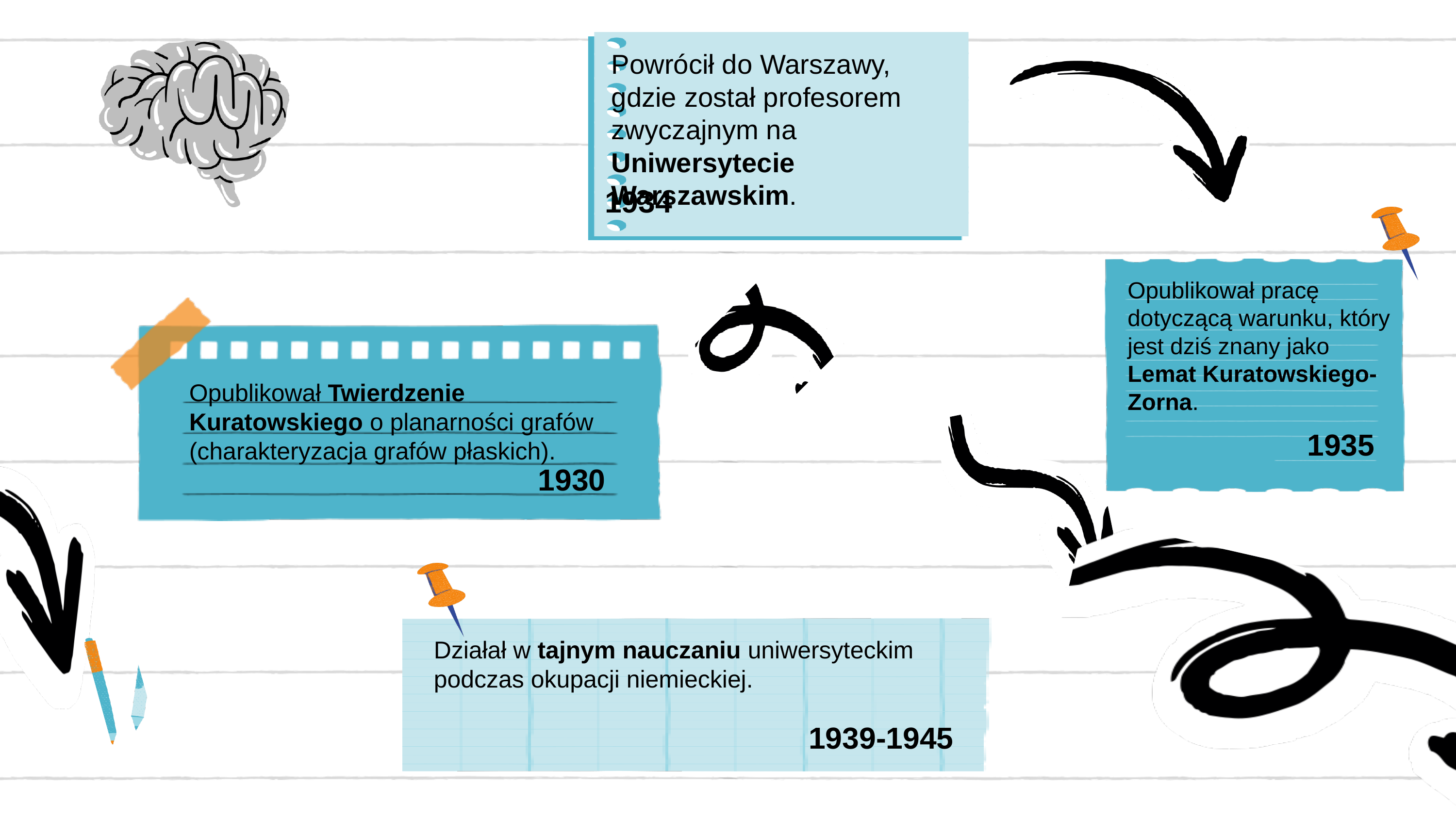

Powrócił do Warszawy, gdzie został profesorem zwyczajnym na Uniwersytecie Warszawskim.

1934

Opublikował pracę dotyczącą warunku, który jest dziś znany jako Lemat Kuratowskiego-Zorna.

Opublikował Twierdzenie Kuratowskiego o planarności grafów (charakteryzacja grafów płaskich).

1935

1930

Działał w tajnym nauczaniu uniwersyteckim podczas okupacji niemieckiej.

1939-1945